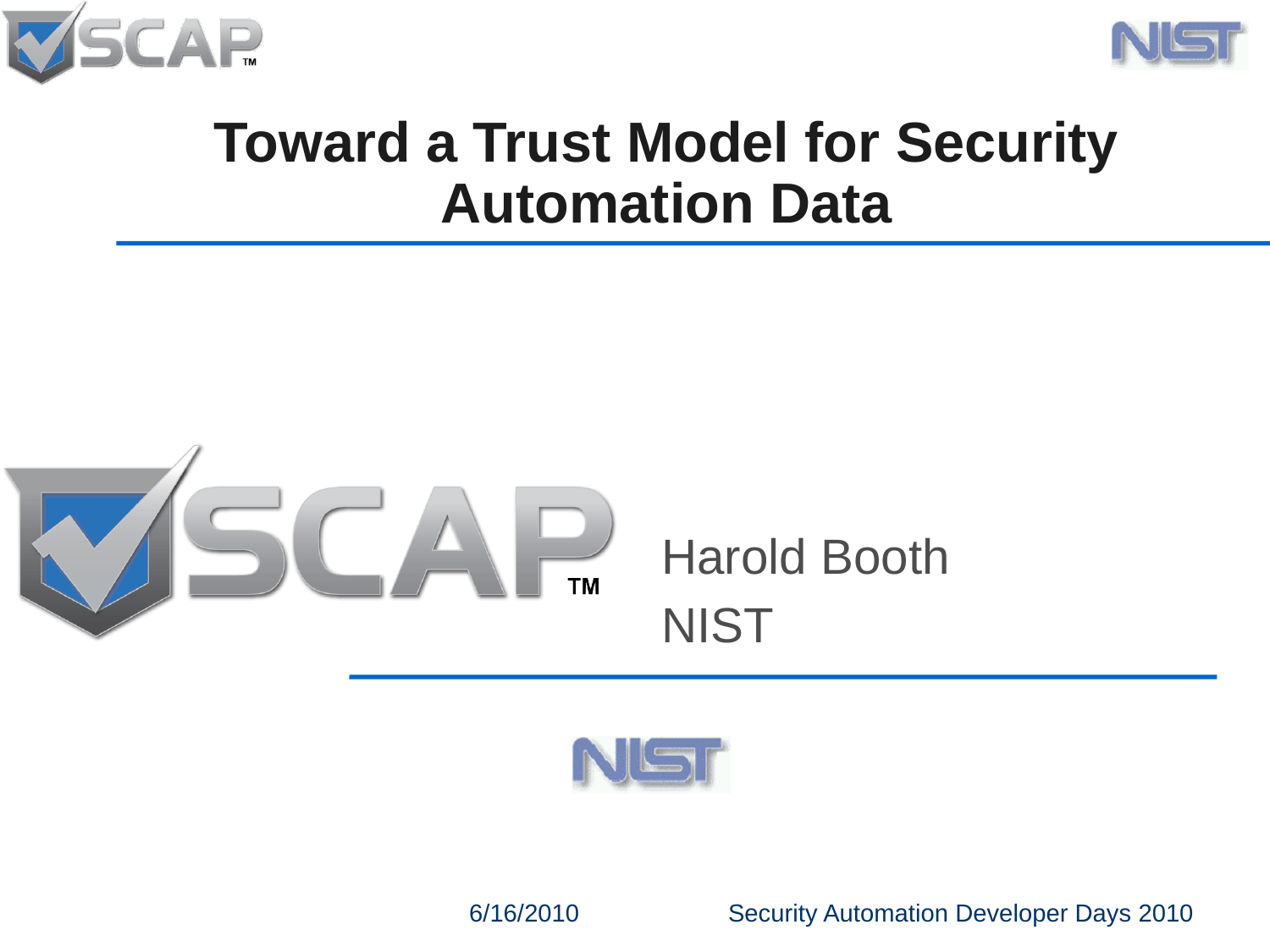

# Toward a Trust Model for Security Automation Data
Harold Booth
NIST
1
6/16/2010
Security Automation Developer Days 2010